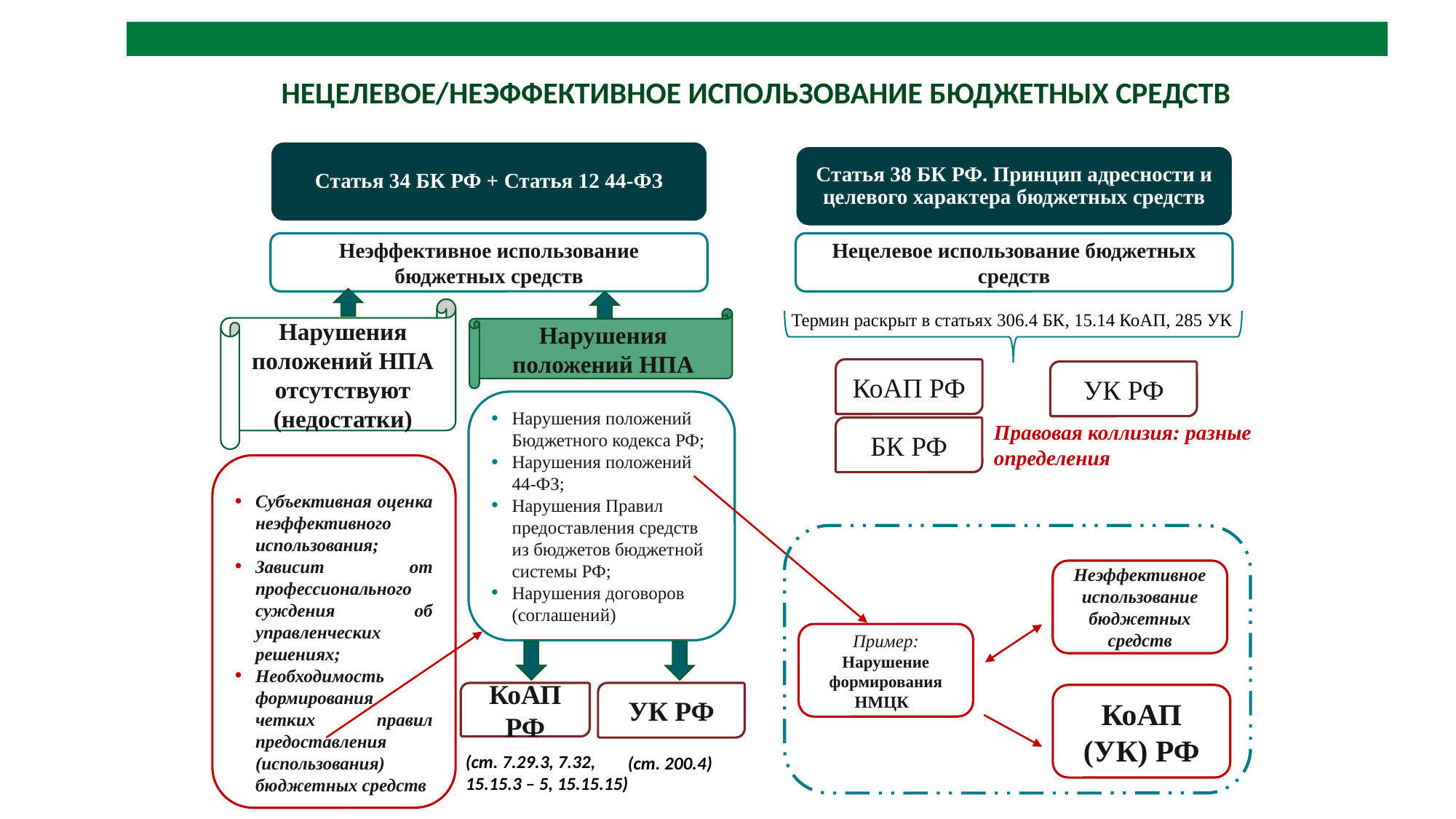

НЕЦЕЛЕВОЕ/НЕЭФФЕКТИВНОЕ ИСПОЛЬЗОВАНИЕ БЮДЖЕТНЫХ СРЕДСТВ

Статья 34 БК РФ + Статья 12 44-ФЗ

Статья 38 БК РФ. Принцип адресности и целевого характера бюджетных средств
Неэффективное использование бюджетных средств
Нецелевое использование бюджетных средств

Нарушения положений НПА отсутствуют (недостатки)
Термин раскрыт в статьях 306.4 БК, 15.14 КоАП, 285 УК
Нарушения положений НПА
КоАП РФ
УК РФ
Нарушения положений Бюджетного кодекса РФ;
Нарушения положений 44-ФЗ;
Нарушения Правил предоставления средств из бюджетов бюджетной системы РФ;
Нарушения договоров (соглашений)
Правовая коллизия: разные определения
БК РФ

Субъективная оценка неэффективного использования;
Зависит от профессионального суждения об управленческих решениях;
Необходимость формирования четких правил предоставления (использования) бюджетных средств

Неэффективное использование бюджетных средств
Пример:
Нарушение формирования НМЦК

КоАП РФ
УК РФ
КоАП (УК) РФ
(ст. 7.29.3, 7.32,
15.15.3 – 5, 15.15.15)
(ст. 200.4)